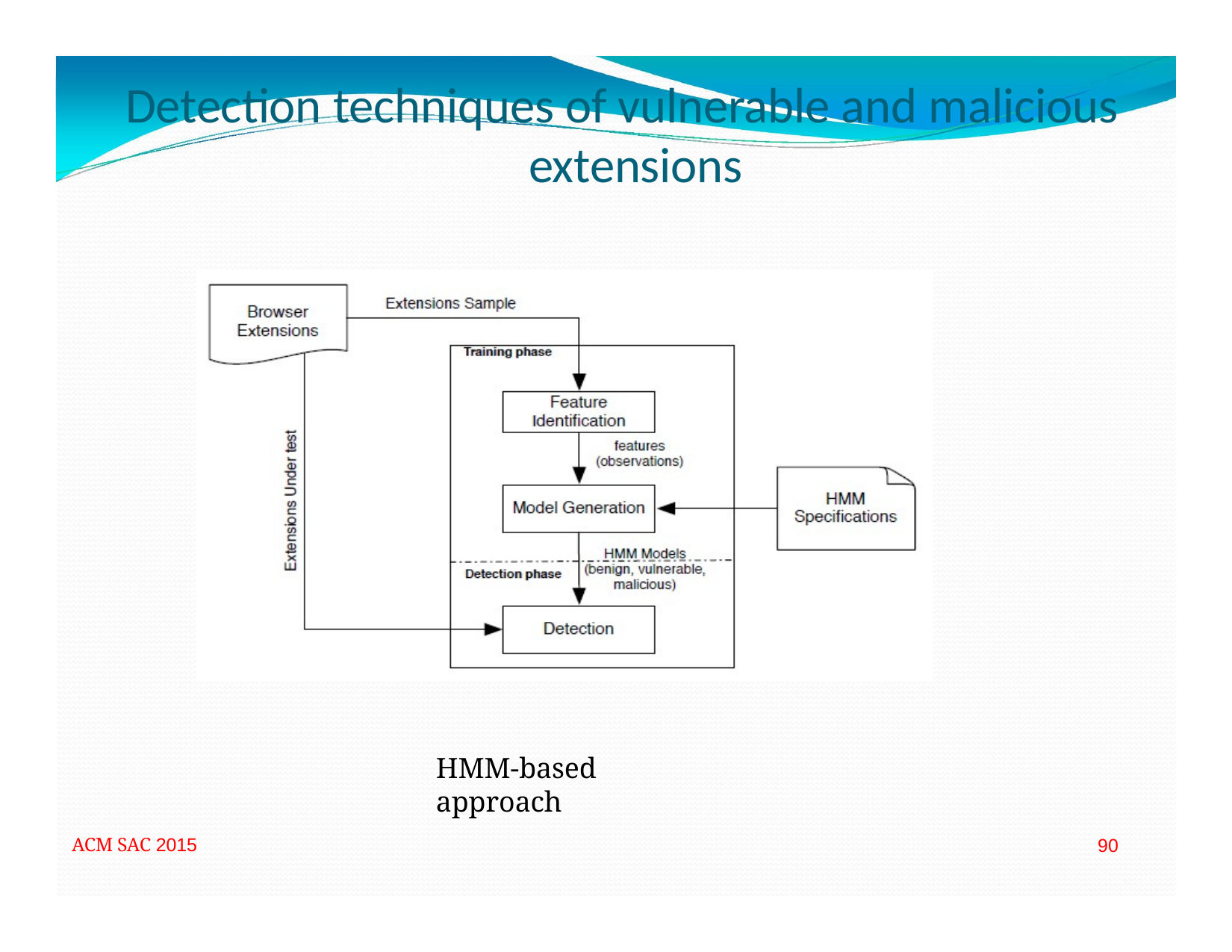

# Detection techniques of vulnerable and malicious  extensions

HMM‐based approach
ACM SAC 2015
90